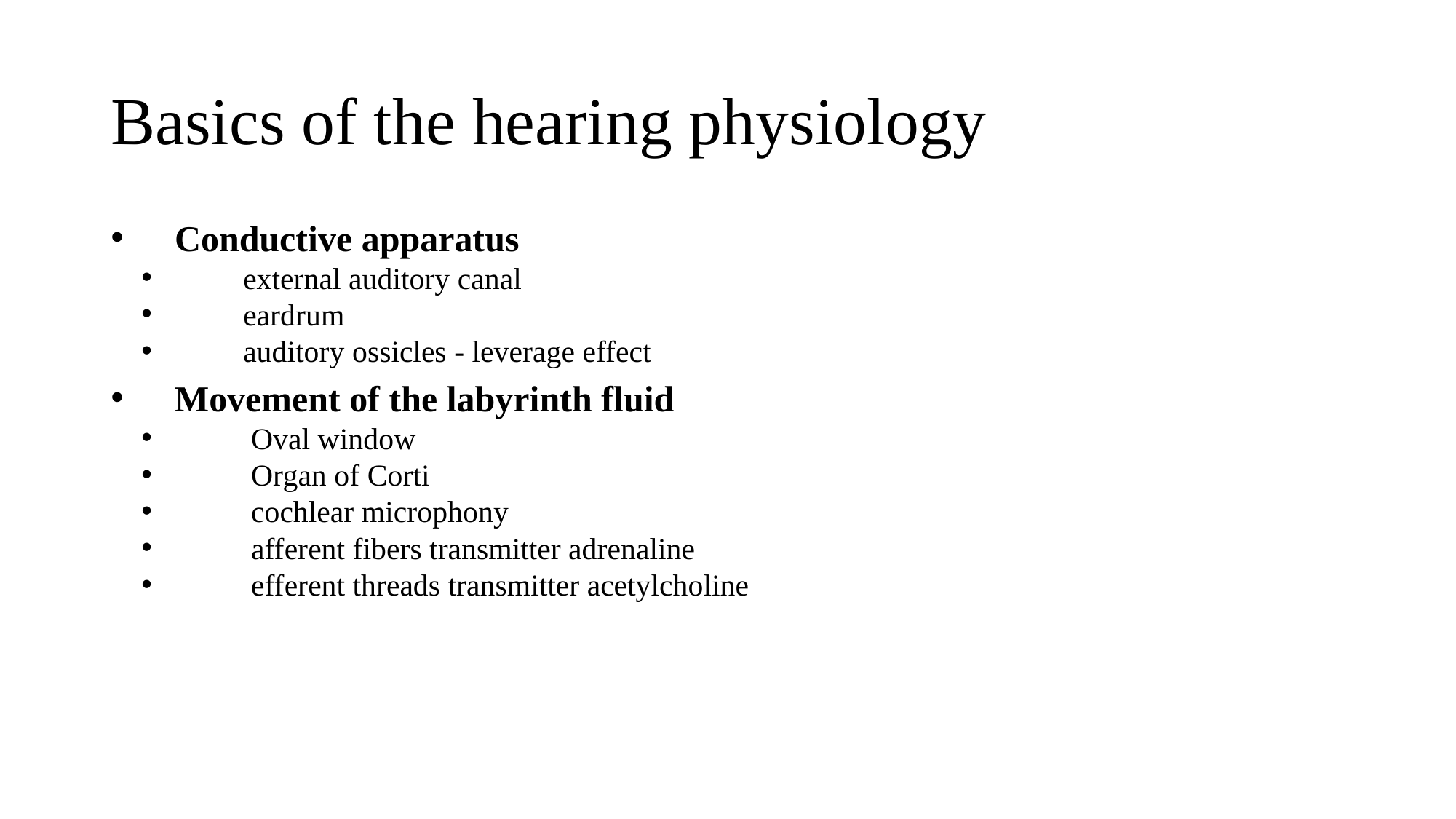

# Basics of the hearing physiology
Conductive apparatus
     external auditory canal
     eardrum
     auditory ossicles - leverage effect
Movement of the labyrinth fluid
      Oval window
      Organ of Corti
      cochlear microphony
      afferent fibers transmitter adrenaline
      efferent threads transmitter acetylcholine